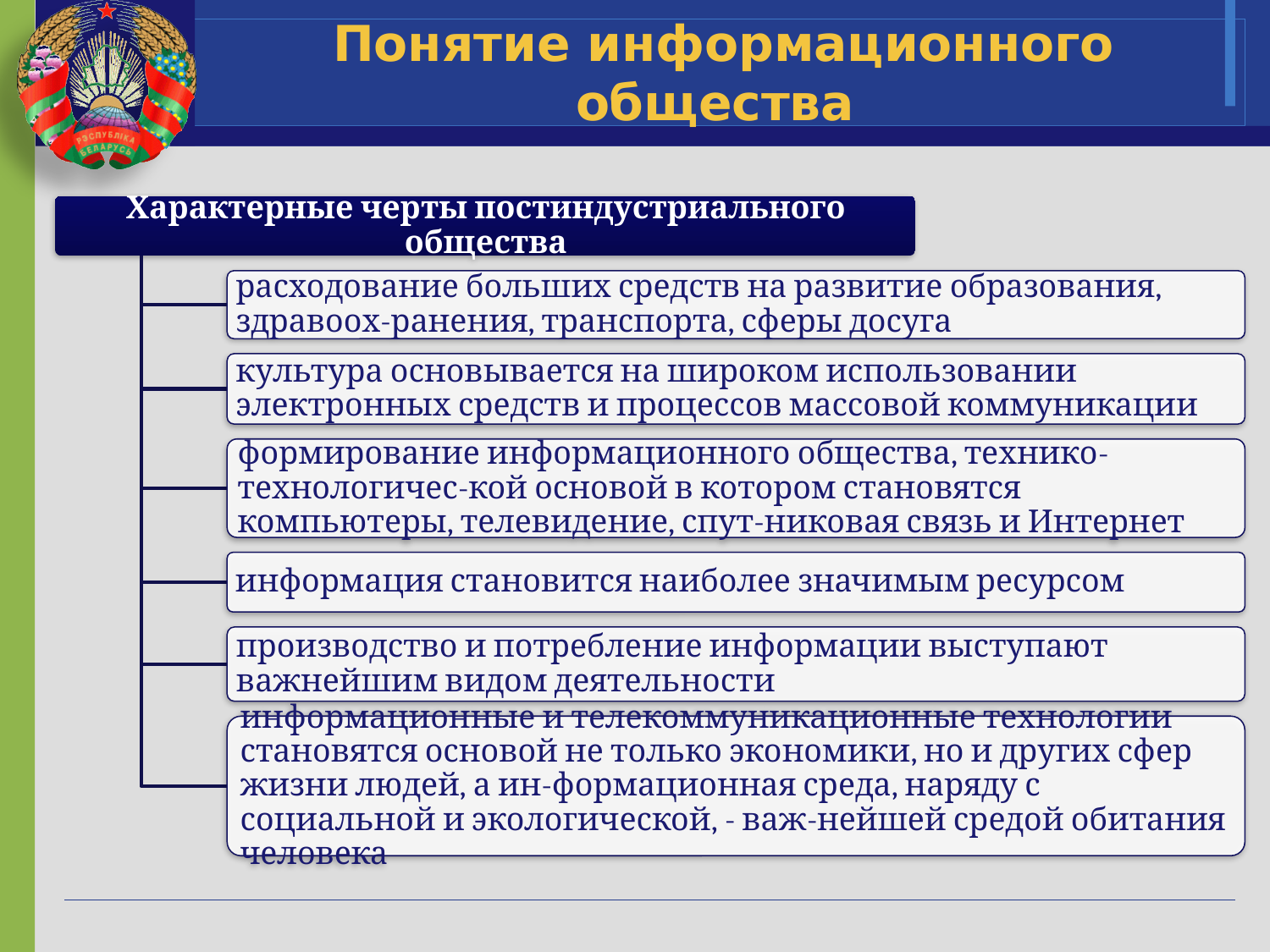

# Понятие информационного общества
Характерные черты постиндустриального общества
расходование больших средств на развитие образования, здравоох-ранения, транспорта, сферы досуга
культура основывается на широком использовании электронных средств и процессов массовой коммуникации
формирование информационного общества, технико-технологичес-кой основой в котором становятся компьютеры, телевидение, спут-никовая связь и Интернет
информация становится наиболее значимым ресурсом
производство и потребление информации выступают важнейшим видом деятельности
информационные и телекоммуникационные технологии становятся основой не только экономики, но и других сфер жизни людей, а ин-формационная среда, наряду с социальной и экологической, - важ-нейшей средой обитания человека